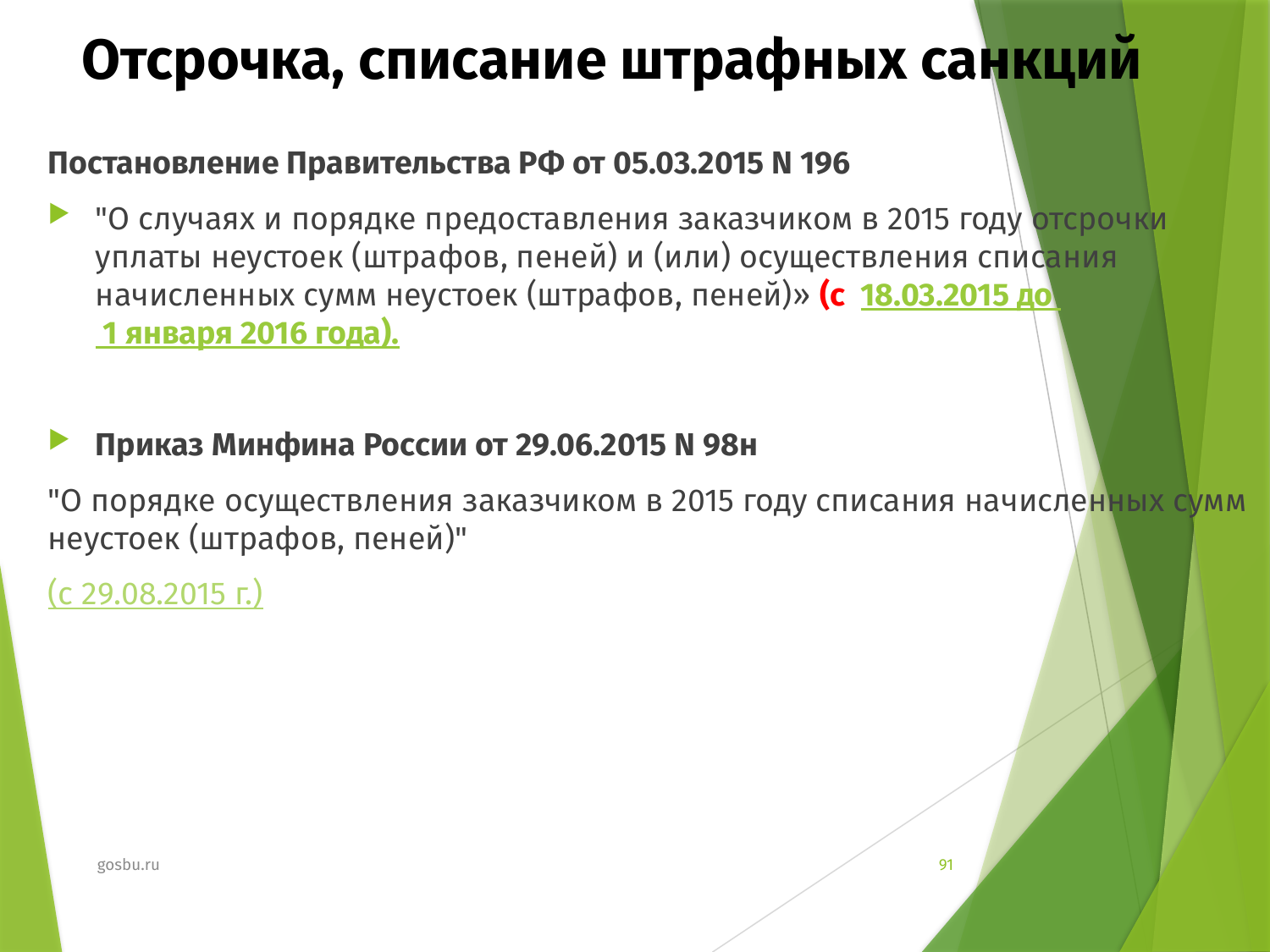

# Отсрочка, списание штрафных санкций
Постановление Правительства РФ от 05.03.2015 N 196
"О случаях и порядке предоставления заказчиком в 2015 году отсрочки уплаты неустоек (штрафов, пеней) и (или) осуществления списания начисленных сумм неустоек (штрафов, пеней)» (с  18.03.2015 до  1 января 2016 года).

Приказ Минфина России от 29.06.2015 N 98н
"О порядке осуществления заказчиком в 2015 году списания начисленных сумм неустоек (штрафов, пеней)"
(с 29.08.2015 г.)

gosbu.ru
91